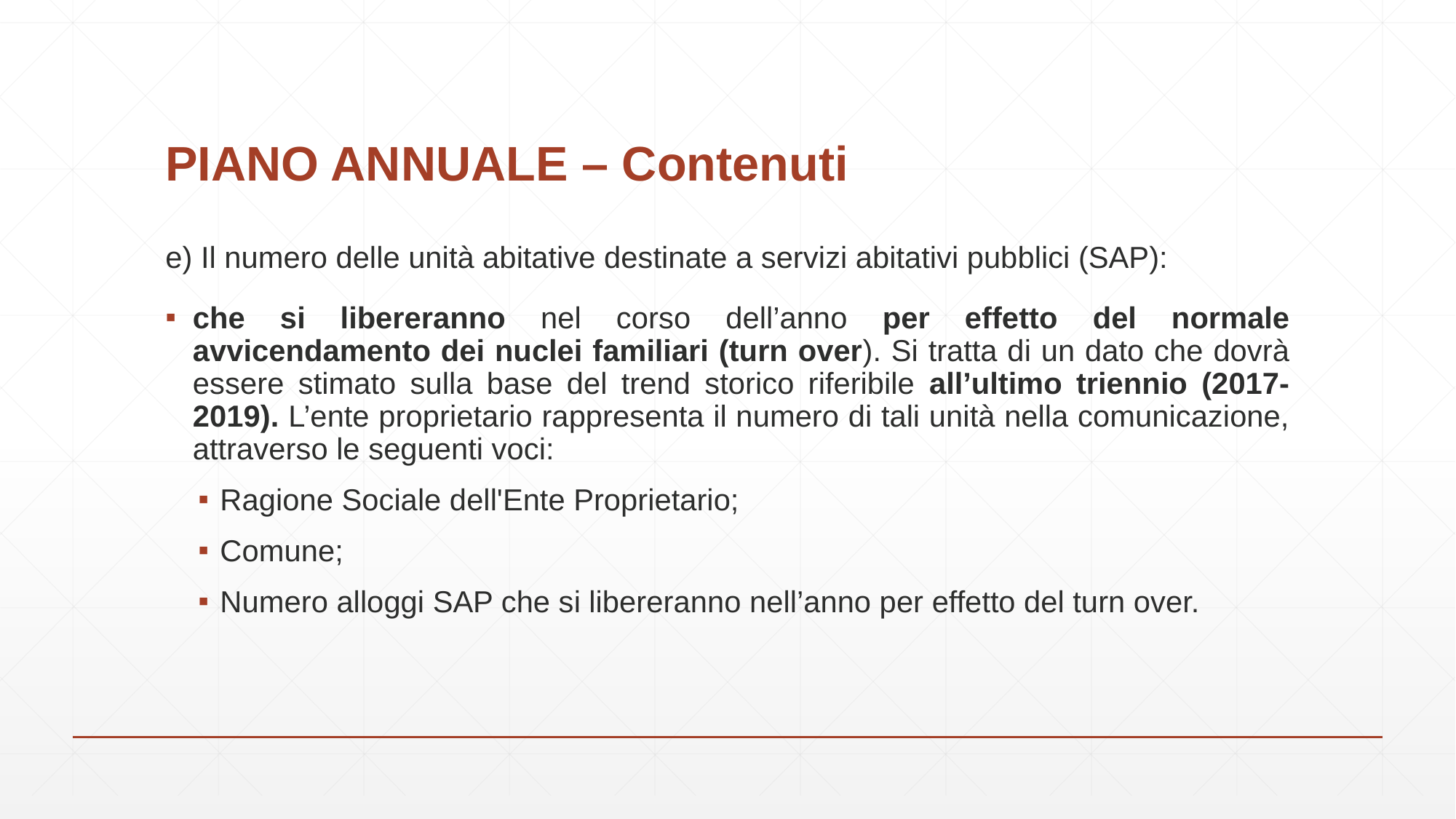

# PIANO ANNUALE – Contenuti
e) Il numero delle unità abitative destinate a servizi abitativi pubblici (SAP):
che si libereranno nel corso dell’anno per effetto del normale avvicendamento dei nuclei familiari (turn over). Si tratta di un dato che dovrà essere stimato sulla base del trend storico riferibile all’ultimo triennio (2017-2019). L’ente proprietario rappresenta il numero di tali unità nella comunicazione, attraverso le seguenti voci:
Ragione Sociale dell'Ente Proprietario;
Comune;
Numero alloggi SAP che si libereranno nell’anno per effetto del turn over.